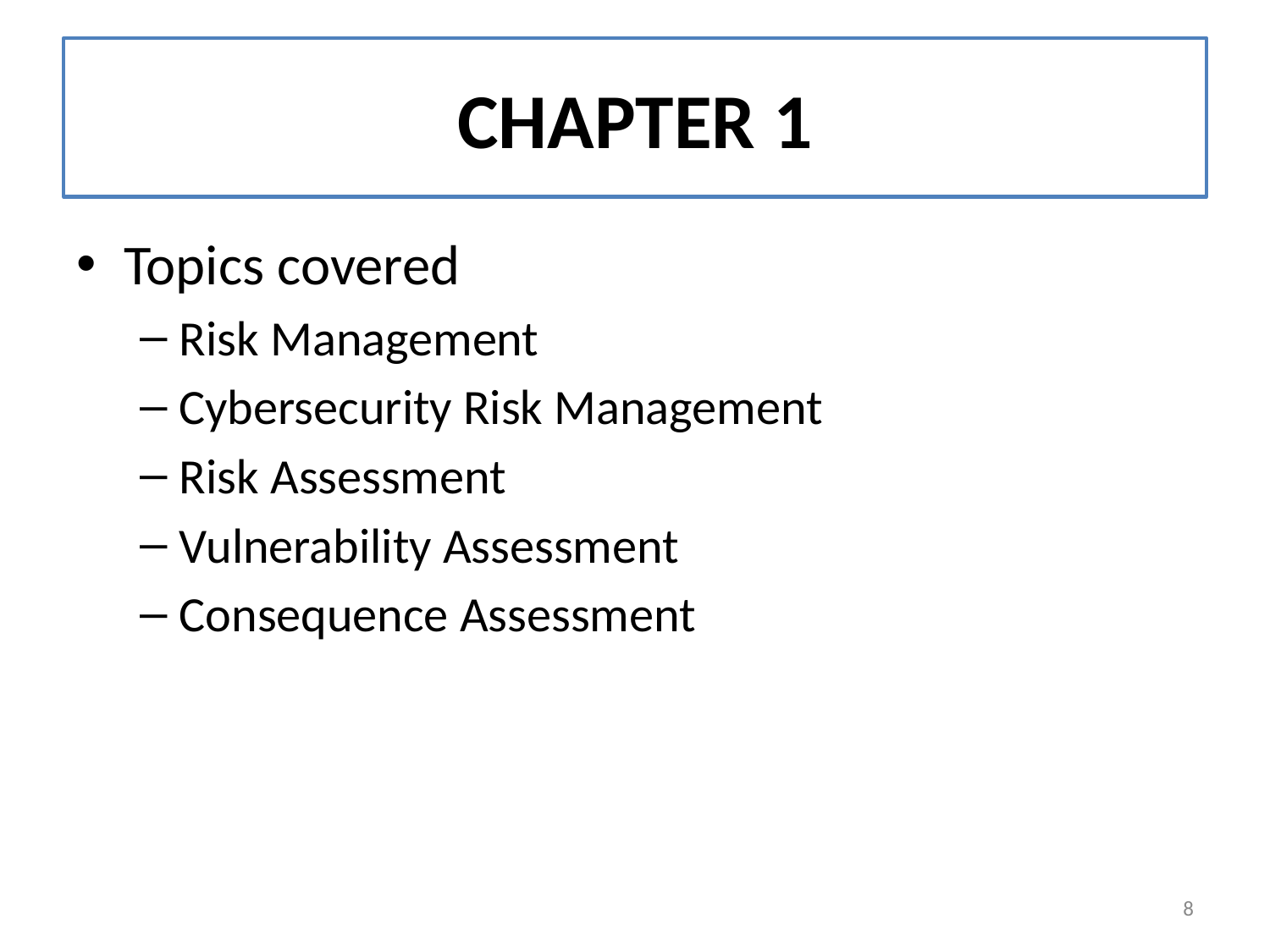

# CHAPTER 1
Topics covered
Risk Management
Cybersecurity Risk Management
Risk Assessment
Vulnerability Assessment
Consequence Assessment
8